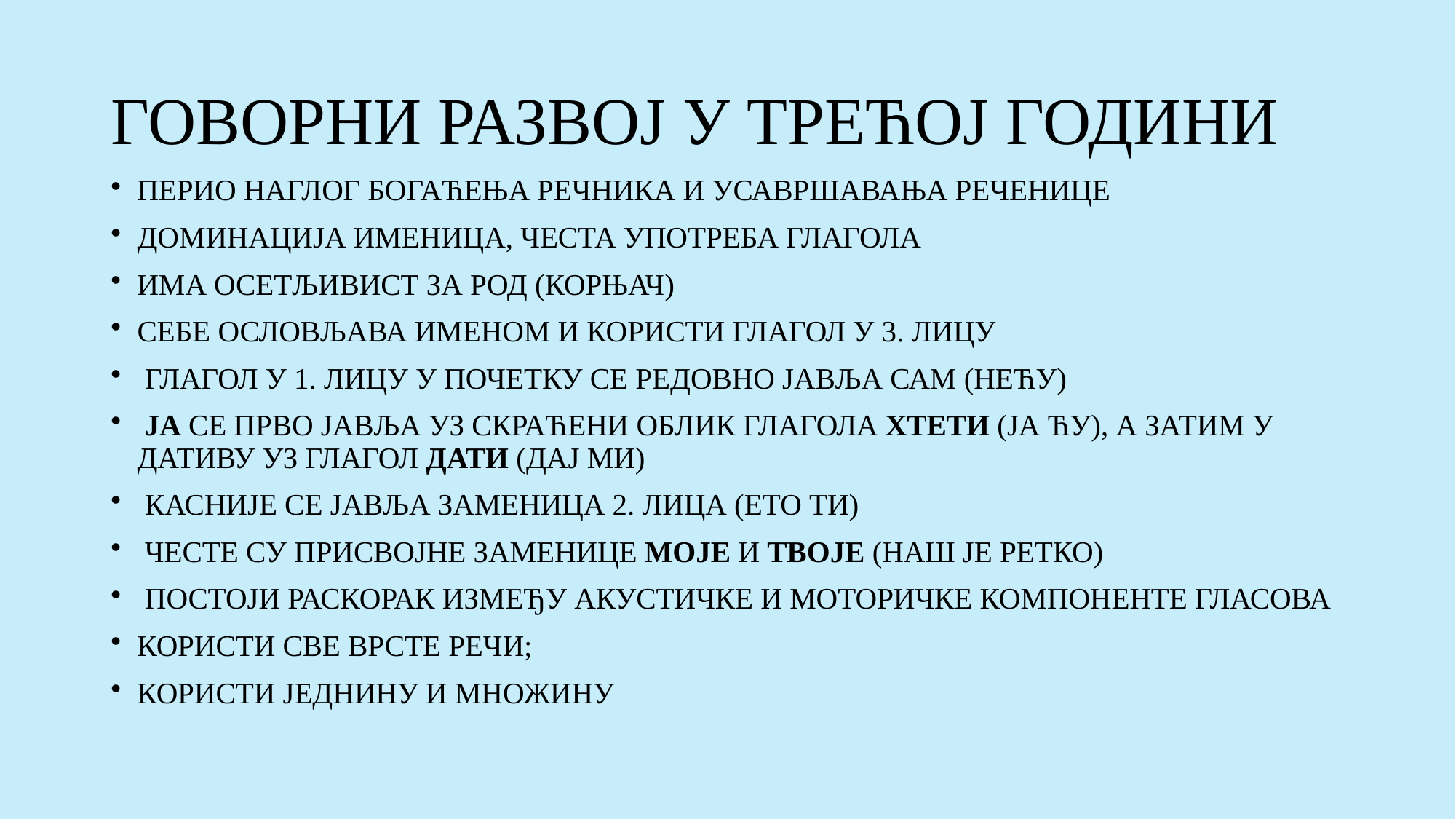

# ГОВОРНИ РАЗВОЈ У ТРЕЋОЈ ГОДИНИ
ПЕРИО НАГЛОГ БОГАЋЕЊА РЕЧНИКА И УСАВРШАВАЊА РЕЧЕНИЦЕ
ДОМИНАЦИЈА ИМЕНИЦА, ЧЕСТА УПОТРЕБА ГЛАГОЛА
ИМА ОСЕТЉИВИСТ ЗА РОД (КОРЊАЧ)
СЕБЕ ОСЛОВЉАВА ИМЕНОМ И КОРИСТИ ГЛАГОЛ У 3. ЛИЦУ
 ГЛАГОЛ У 1. ЛИЦУ У ПОЧЕТКУ СЕ РЕДОВНО ЈАВЉА САМ (НЕЋУ)
 ЈА СЕ ПРВО ЈАВЉА УЗ СКРАЋЕНИ ОБЛИК ГЛАГОЛА ХТЕТИ (ЈА ЋУ), А ЗАТИМ У ДАТИВУ УЗ ГЛАГОЛ ДАТИ (ДАЈ МИ)
 КАСНИЈЕ СЕ ЈАВЉА ЗАМЕНИЦА 2. ЛИЦА (ЕТО ТИ)
 ЧЕСТЕ СУ ПРИСВОЈНЕ ЗАМЕНИЦЕ МОЈЕ И ТВОЈЕ (НАШ ЈЕ РЕТКО)
 ПОСТОЈИ РАСКОРАК ИЗМЕЂУ АКУСТИЧКЕ И МОТОРИЧКЕ КОМПОНЕНТЕ ГЛАСОВА
КОРИСТИ СВЕ ВРСТЕ РЕЧИ;
КОРИСТИ ЈЕДНИНУ И МНОЖИНУ